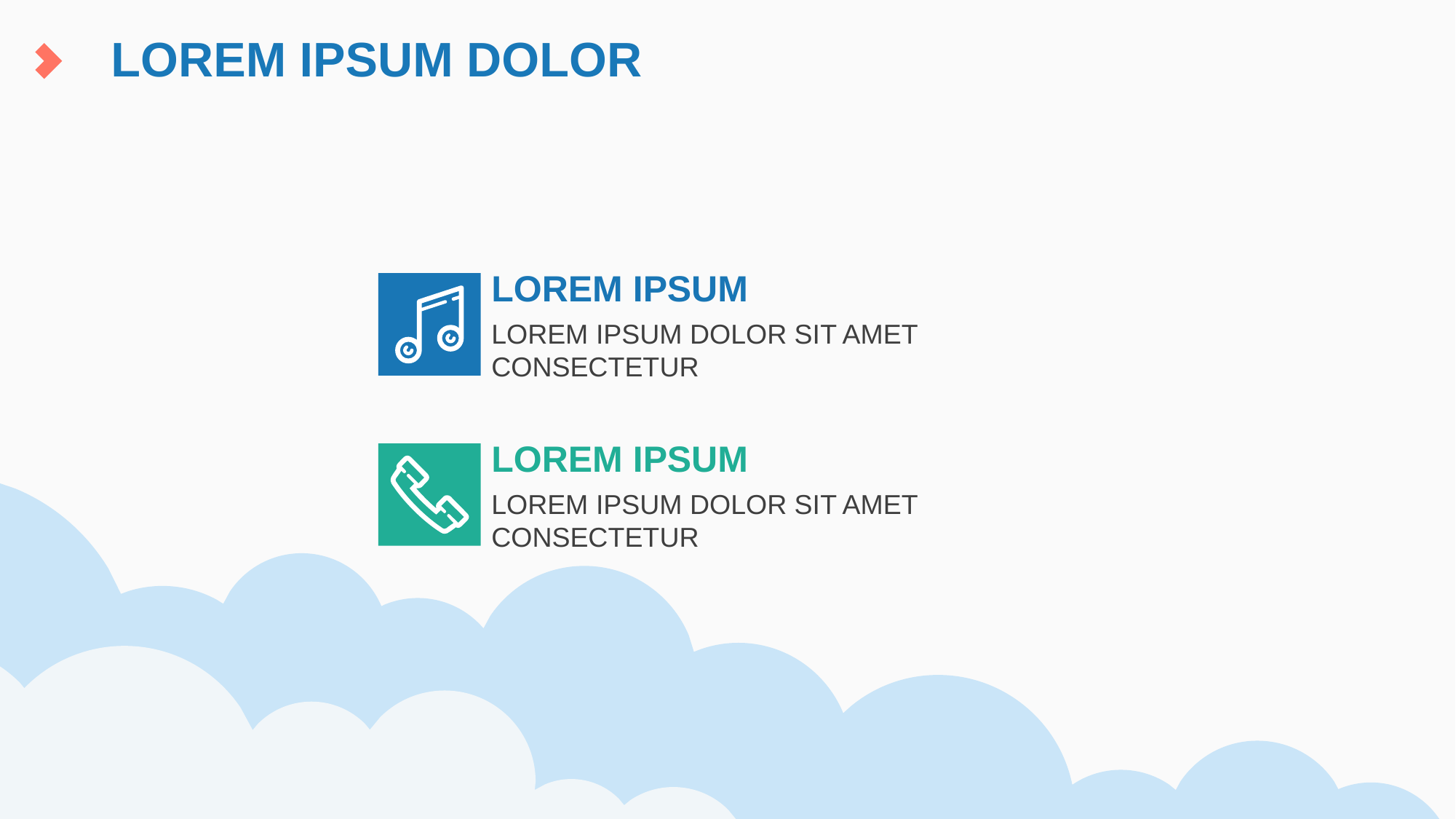

# LOREM IPSUM DOLOR
LOREM IPSUM

LOREM IPSUM DOLOR SIT AMET CONSECTETUR
LOREM IPSUM

LOREM IPSUM DOLOR SIT AMET CONSECTETUR